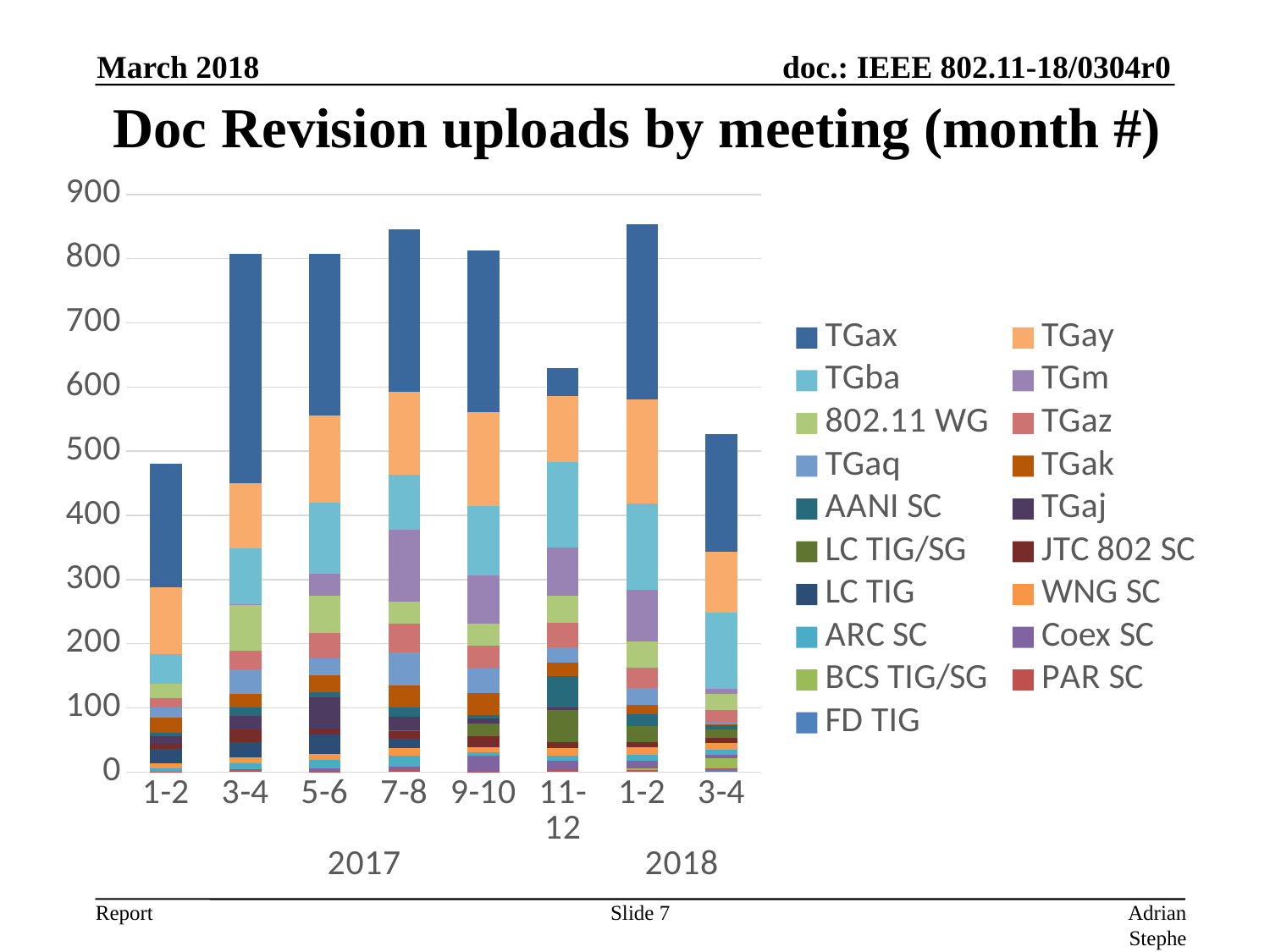

March 2018
# Doc Revision uploads by meeting (month #)

### Chart

| Category | FD TIG | PAR SC | BCS TIG/SG | Coex SC | ARC SC | WNG SC | LC TIG | JTC 802 SC | LC TIG/SG | TGaj | AANI SC | TGak | TGaq | TGaz | 802.11 WG | TGm | TGba | TGay | TGax |
|---|---|---|---|---|---|---|---|---|---|---|---|---|---|---|---|---|---|---|---|
| 1-2 | None | 1.0 | None | None | 5.0 | 7.0 | 23.0 | 8.0 | None | 12.0 | 5.0 | 24.0 | 16.0 | 14.0 | 22.0 | None | 47.0 | 104.0 | 193.0 |
| 3-4 | None | 5.0 | None | None | 9.0 | 9.0 | 23.0 | 20.0 | None | 21.0 | 13.0 | 22.0 | 38.0 | 29.0 | 71.0 | 1.0 | 88.0 | 101.0 | 357.0 |
| 5-6 | None | 1.0 | None | 5.0 | 13.0 | 9.0 | 30.0 | 9.0 | None | 49.0 | 8.0 | 27.0 | 26.0 | 39.0 | 58.0 | 35.0 | 111.0 | 136.0 | 251.0 |
| 7-8 | None | 3.0 | None | 5.0 | 17.0 | 12.0 | 15.0 | 12.0 | 1.0 | 21.0 | 14.0 | 35.0 | 51.0 | 45.0 | 35.0 | 111.0 | 86.0 | 129.0 | 254.0 |
| 9-10 | None | 1.0 | None | 24.0 | 6.0 | 8.0 | None | 17.0 | 19.0 | 8.0 | 6.0 | 34.0 | 38.0 | 36.0 | 34.0 | 75.0 | 109.0 | 146.0 | 252.0 |
| 11-12 | None | 3.0 | None | 15.0 | 7.0 | 12.0 | None | 10.0 | 50.0 | 3.0 | 50.0 | 20.0 | 24.0 | 38.0 | 42.0 | 76.0 | 133.0 | 103.0 | 43.0 |
| 1-2 | 2.0 | 1.0 | 3.0 | 11.0 | 10.0 | 11.0 | None | 9.0 | 24.0 | None | 19.0 | 14.0 | 27.0 | 32.0 | 40.0 | 81.0 | 135.0 | 162.0 | 272.0 |
| 3-4 | 4.0 | 2.0 | 15.0 | 6.0 | 8.0 | 10.0 | None | 8.0 | 13.0 | None | 7.0 | 1.0 | 3.0 | 20.0 | 25.0 | 8.0 | 118.0 | 95.0 | 184.0 |
Slide 7
Adrian Stephens, Intel Corporation